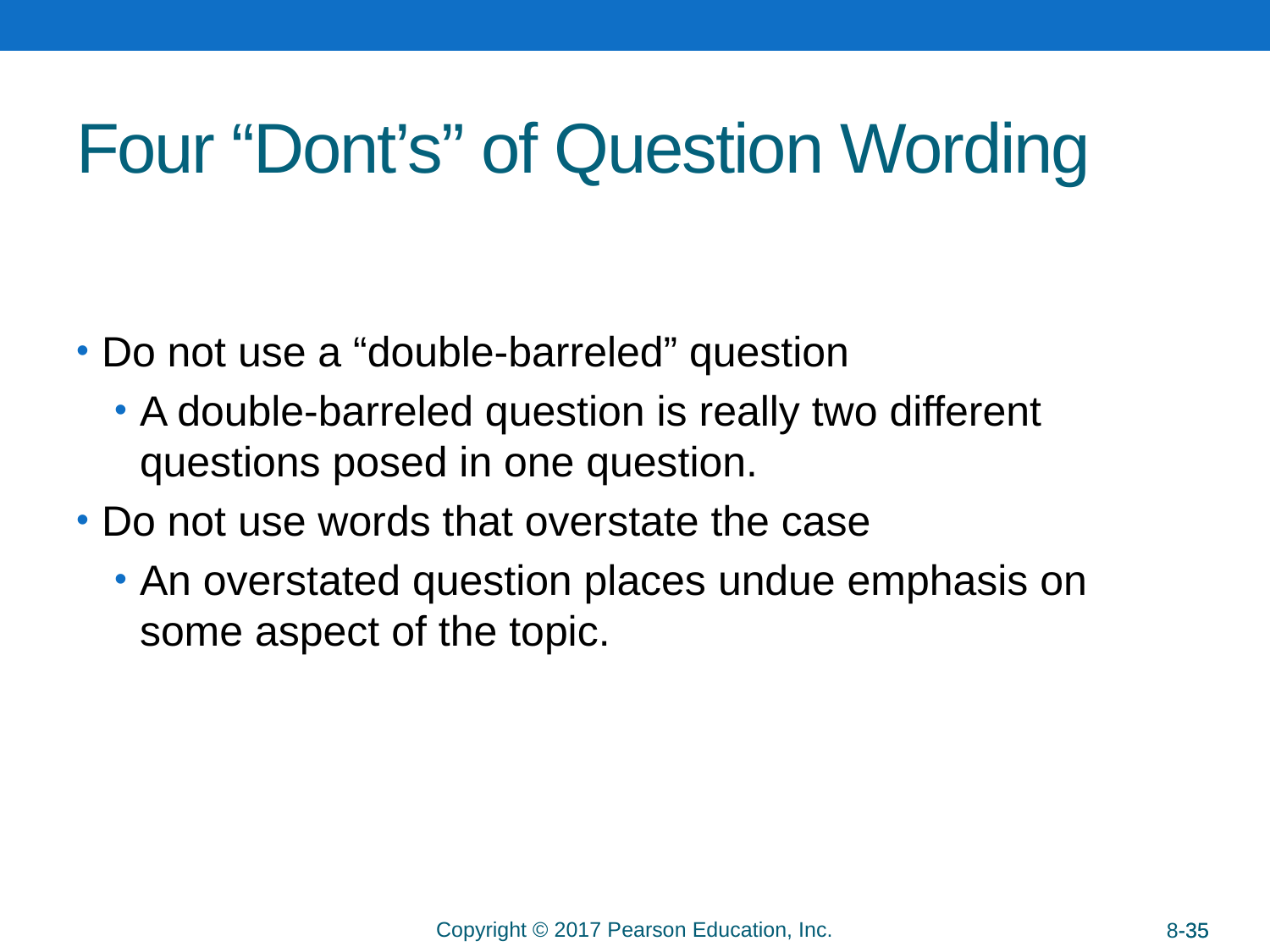

# Four “Dont’s” of Question Wording
Do not use a “double-barreled” question
A double-barreled question is really two different questions posed in one question.
Do not use words that overstate the case
An overstated question places undue emphasis on some aspect of the topic.